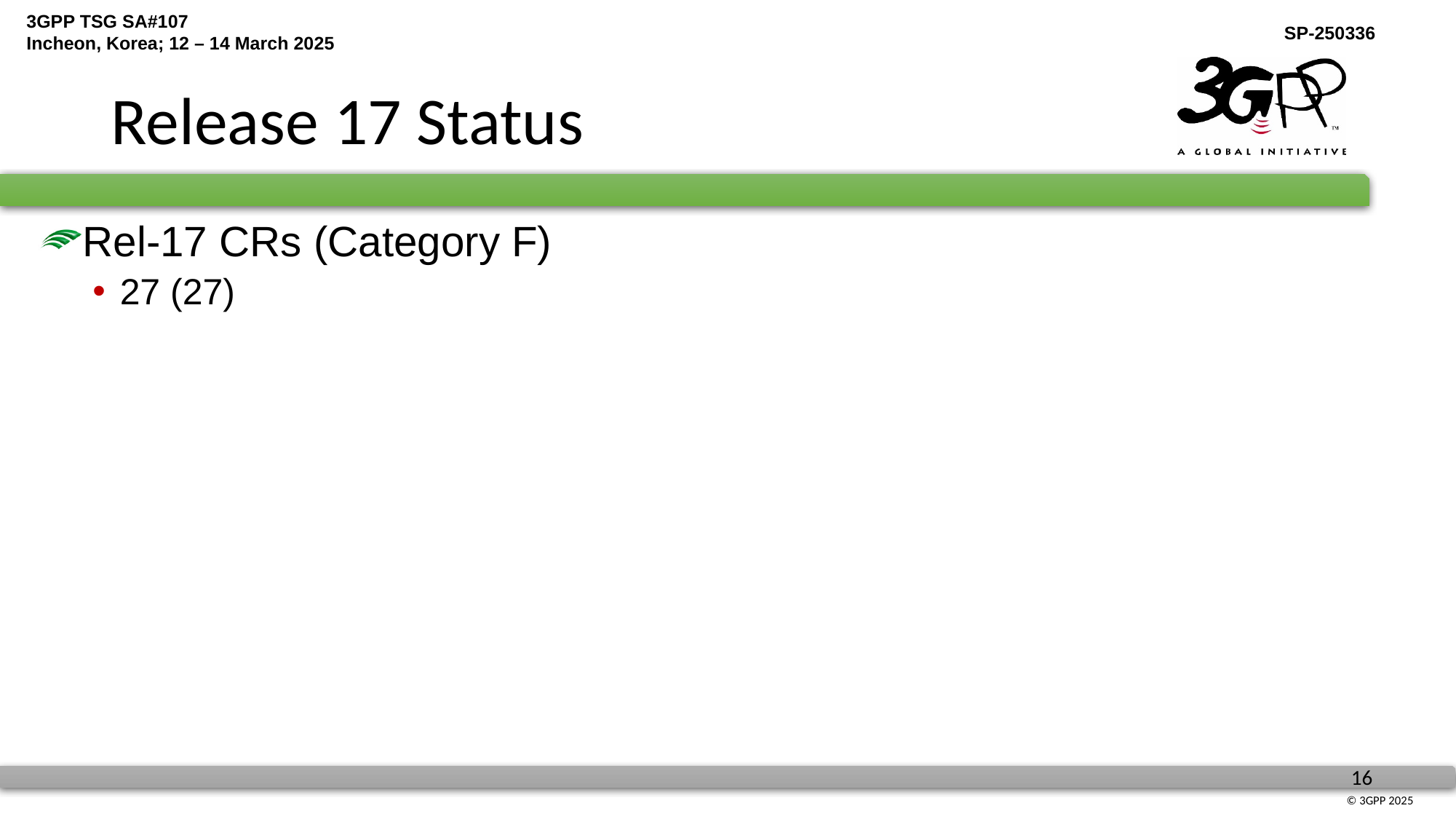

# Release 17 Status
Rel-17 CRs (Category F)
27 (27)